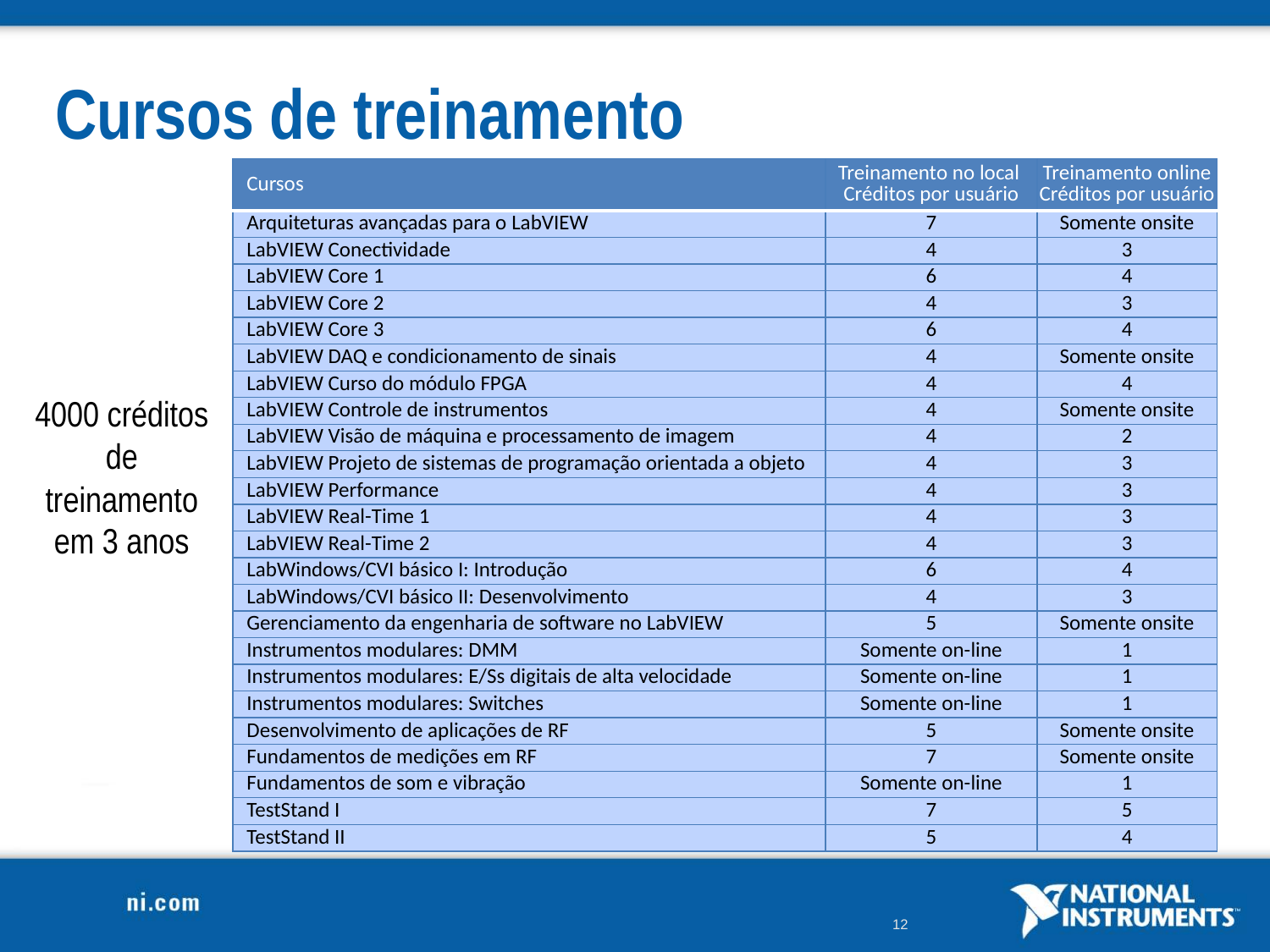

# Cursos de treinamento
| Cursos | Treinamento no local Créditos por usuário | Treinamento online Créditos por usuário |
| --- | --- | --- |
| Arquiteturas avançadas para o LabVIEW | 7 | Somente onsite |
| LabVIEW Conectividade | 4 | 3 |
| LabVIEW Core 1 | 6 | 4 |
| LabVIEW Core 2 | 4 | 3 |
| LabVIEW Core 3 | 6 | 4 |
| LabVIEW DAQ e condicionamento de sinais | 4 | Somente onsite |
| LabVIEW Curso do módulo FPGA | 4 | 4 |
| LabVIEW Controle de instrumentos | 4 | Somente onsite |
| LabVIEW Visão de máquina e processamento de imagem | 4 | 2 |
| LabVIEW Projeto de sistemas de programação orientada a objeto | 4 | 3 |
| LabVIEW Performance | 4 | 3 |
| LabVIEW Real-Time 1 | 4 | 3 |
| LabVIEW Real-Time 2 | 4 | 3 |
| LabWindows/CVI básico I: Introdução | 6 | 4 |
| LabWindows/CVI básico II: Desenvolvimento | 4 | 3 |
| Gerenciamento da engenharia de software no LabVIEW | 5 | Somente onsite |
| Instrumentos modulares: DMM | Somente on-line | 1 |
| Instrumentos modulares: E/Ss digitais de alta velocidade | Somente on-line | 1 |
| Instrumentos modulares: Switches | Somente on-line | 1 |
| Desenvolvimento de aplicações de RF | 5 | Somente onsite |
| Fundamentos de medições em RF | 7 | Somente onsite |
| Fundamentos de som e vibração | Somente on-line | 1 |
| TestStand I | 7 | 5 |
| TestStand II | 5 | 4 |
4000 créditos de treinamento em 3 anos